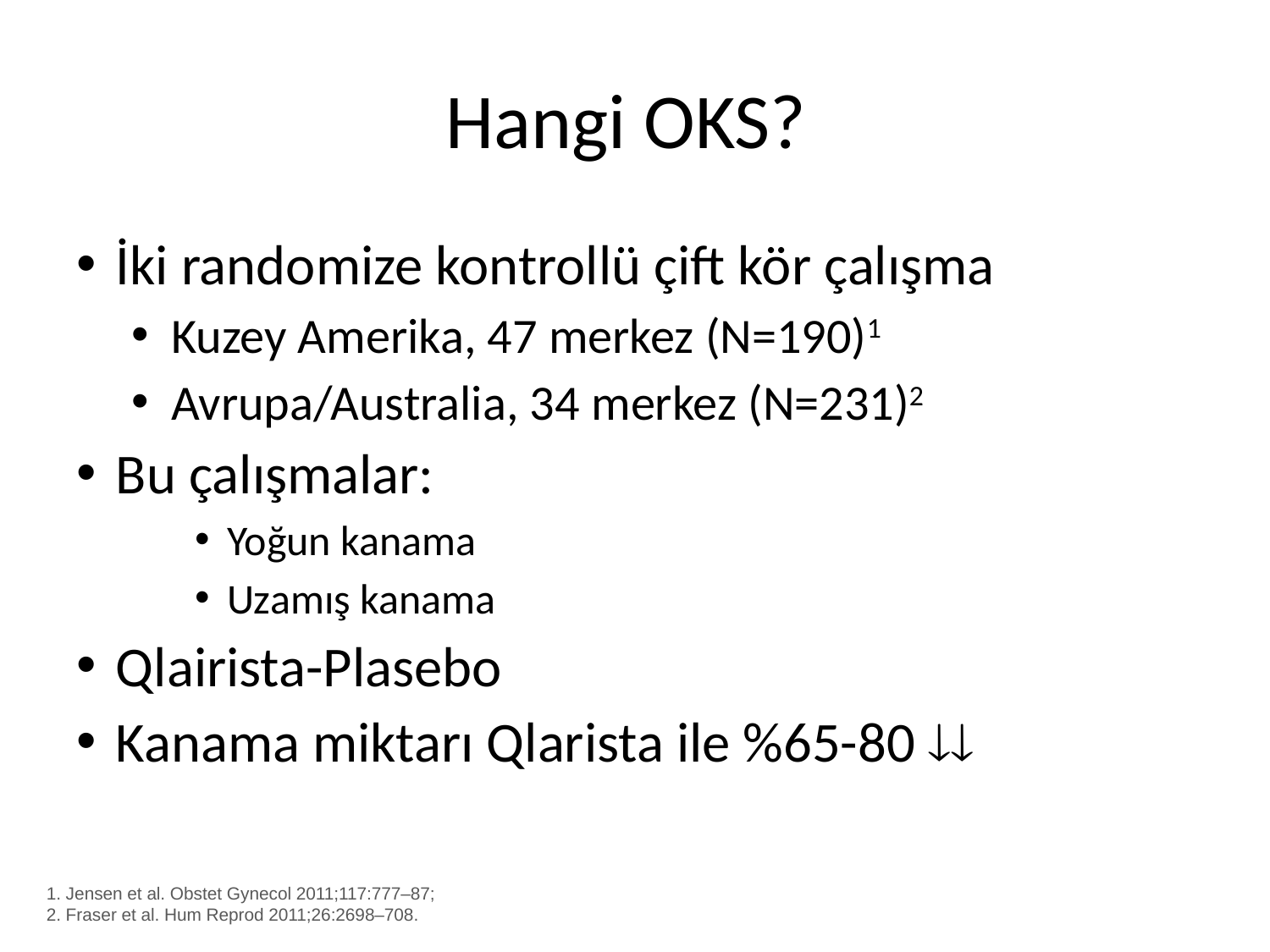

# Hangi OKS?
İki randomize kontrollü çift kör çalışma
Kuzey Amerika, 47 merkez (N=190)1
Avrupa/Australia, 34 merkez (N=231)2
Bu çalışmalar:
Yoğun kanama
Uzamış kanama
Qlairista-Plasebo
Kanama miktarı Qlarista ile %65-80 ↓↓
1. Jensen et al. Obstet Gynecol 2011;117:777–87;
2. Fraser et al. Hum Reprod 2011;26:2698–708.